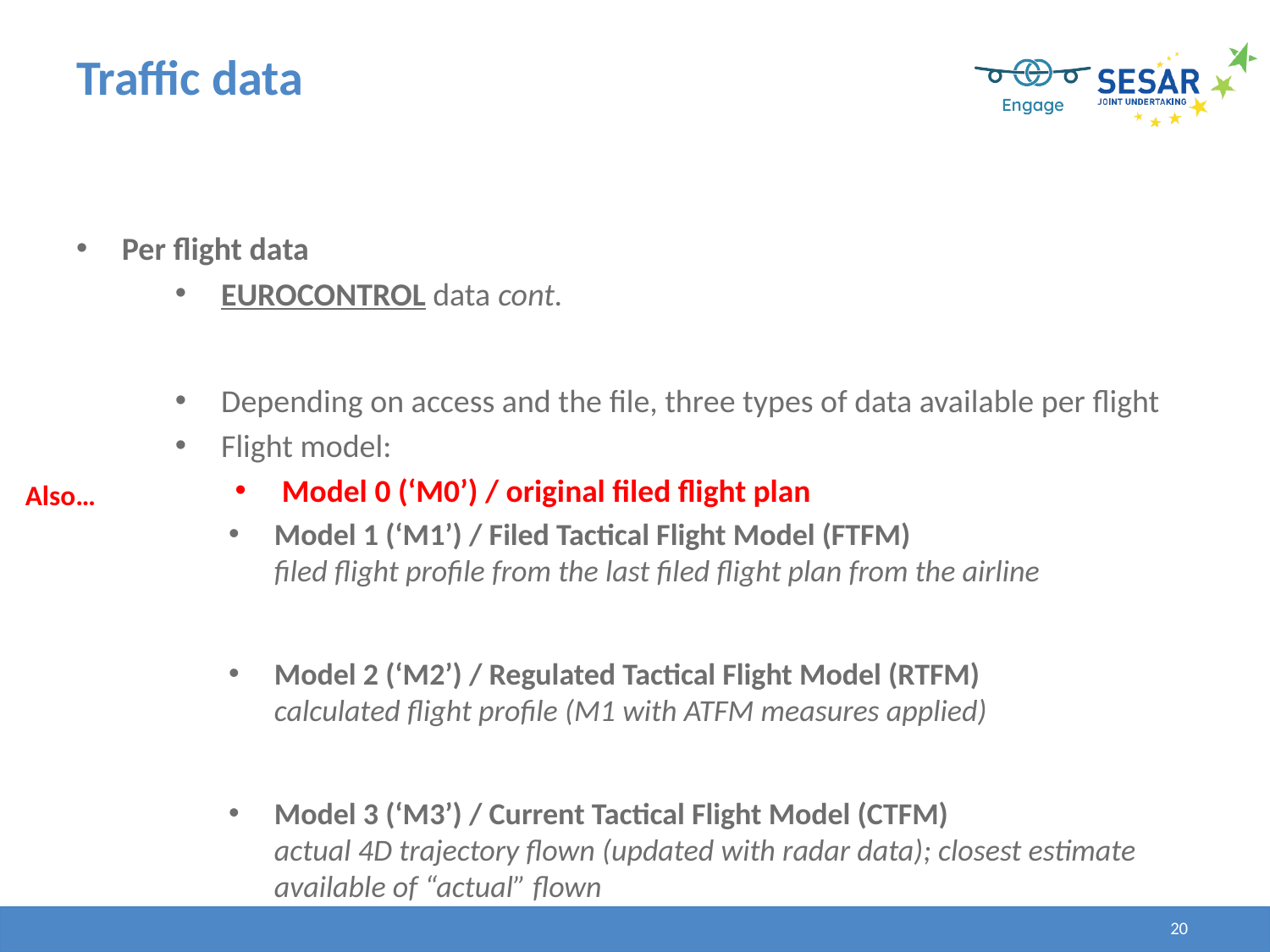

# Traffic data
Per flight data
EUROCONTROL data cont.

Depending on access and the file, three types of data available per flight
Flight model:

Model 1 (‘M1’) / Filed Tactical Flight Model (FTFM)
filed flight profile from the last filed flight plan from the airline

Model 2 (‘M2’) / Regulated Tactical Flight Model (RTFM)
calculated flight profile (M1 with ATFM measures applied)

Model 3 (‘M3’) / Current Tactical Flight Model (CTFM)
actual 4D trajectory flown (updated with radar data); closest estimate available of “actual” flown
 Model 0 (‘M0’) / original filed flight plan
Also…

20